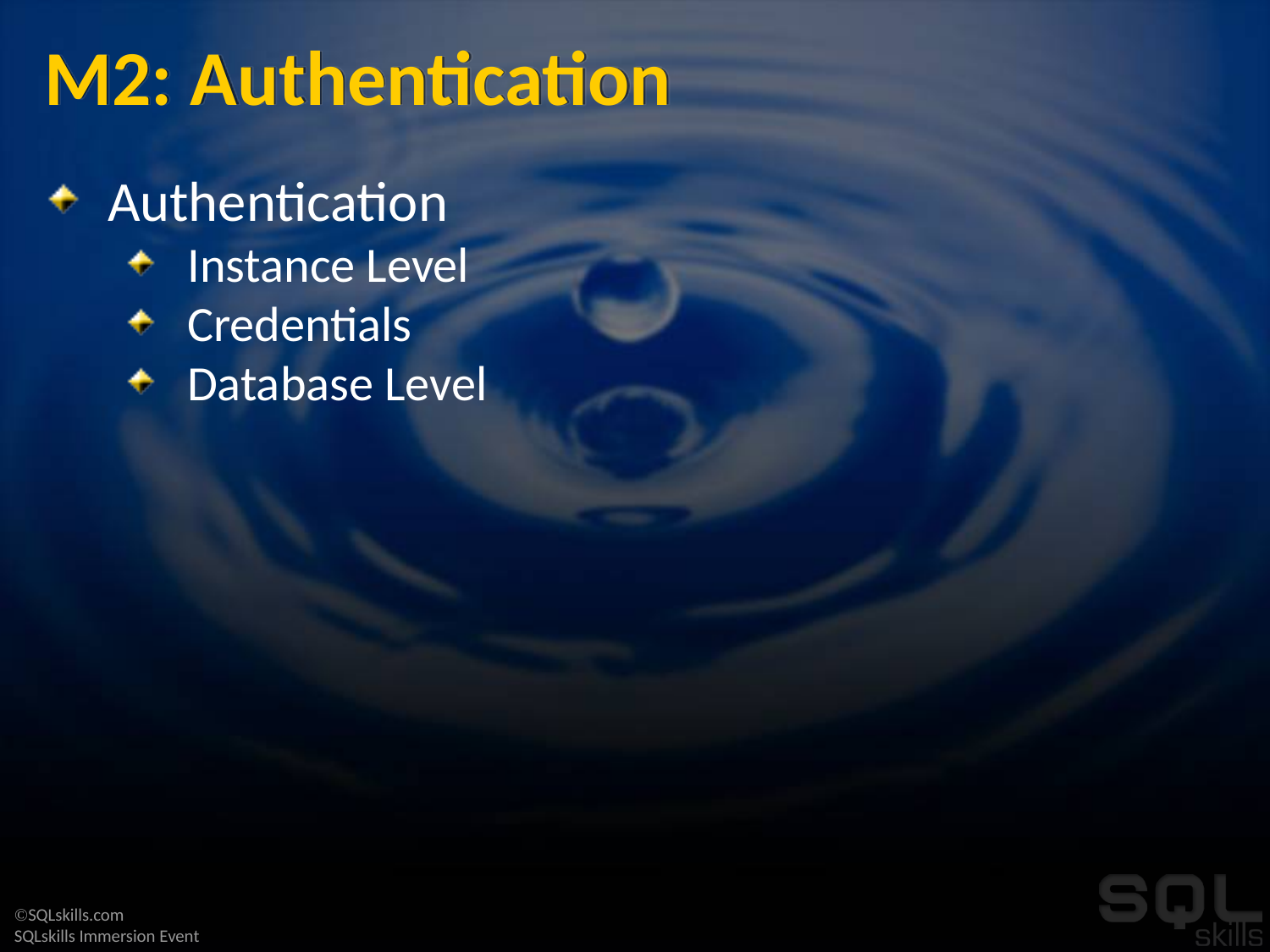

# M2: Authentication
Authentication
Instance Level
Credentials
Database Level